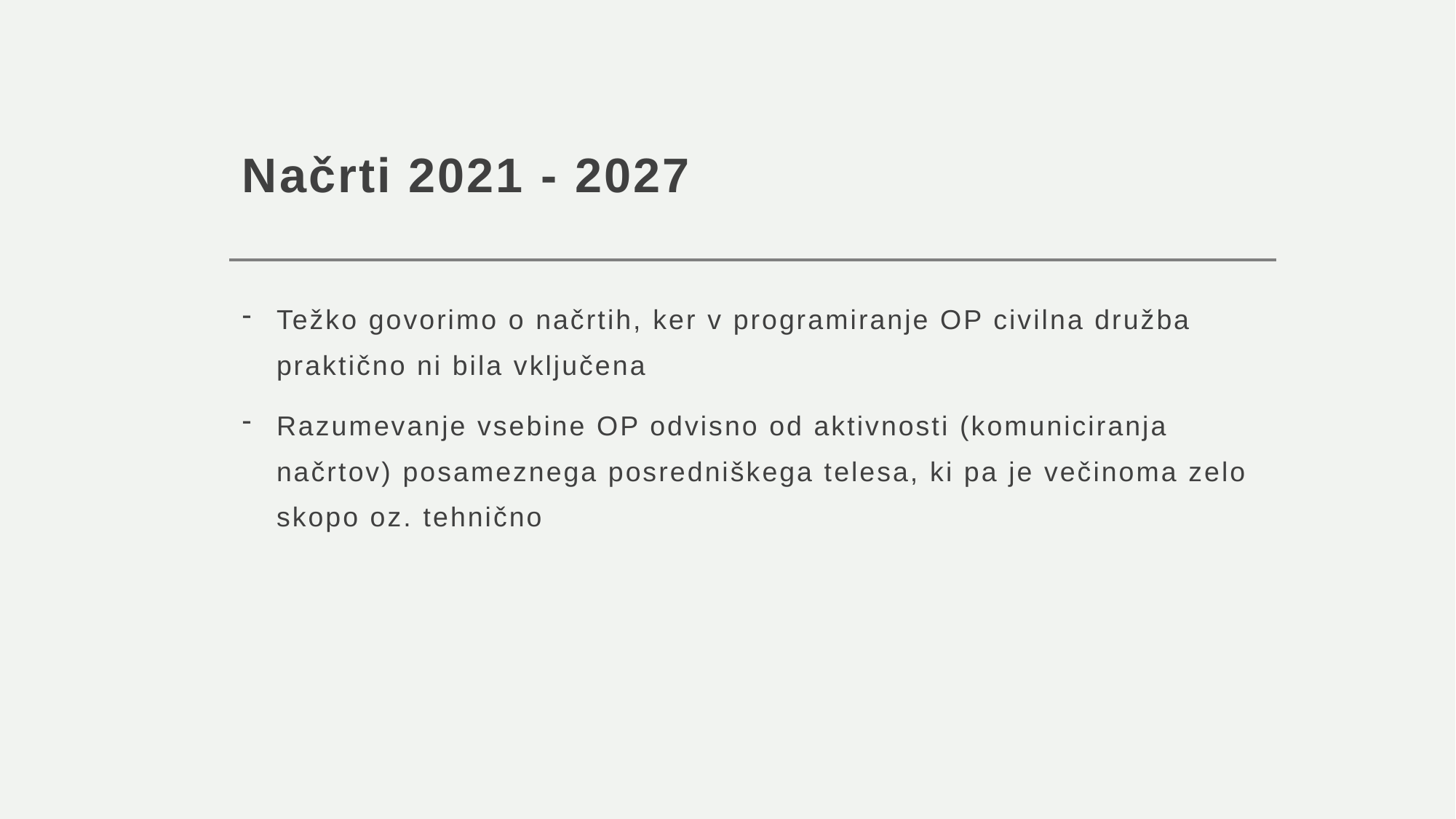

# Načrti 2021 - 2027
Težko govorimo o načrtih, ker v programiranje OP civilna družba praktično ni bila vključena
Razumevanje vsebine OP odvisno od aktivnosti (komuniciranja načrtov) posameznega posredniškega telesa, ki pa je večinoma zelo skopo oz. tehnično